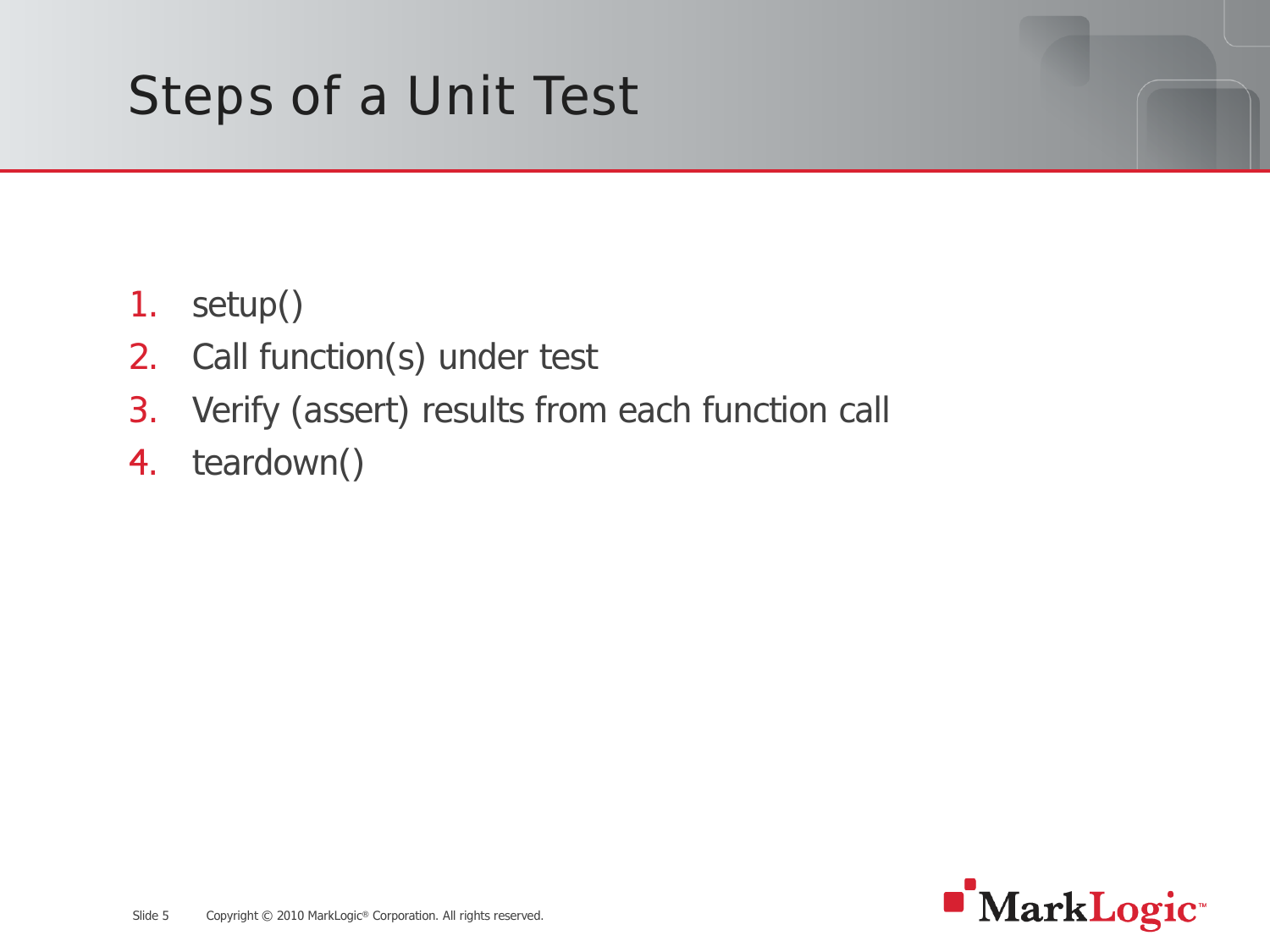

# Steps of a Unit Test
setup()
Call function(s) under test
Verify (assert) results from each function call
teardown()